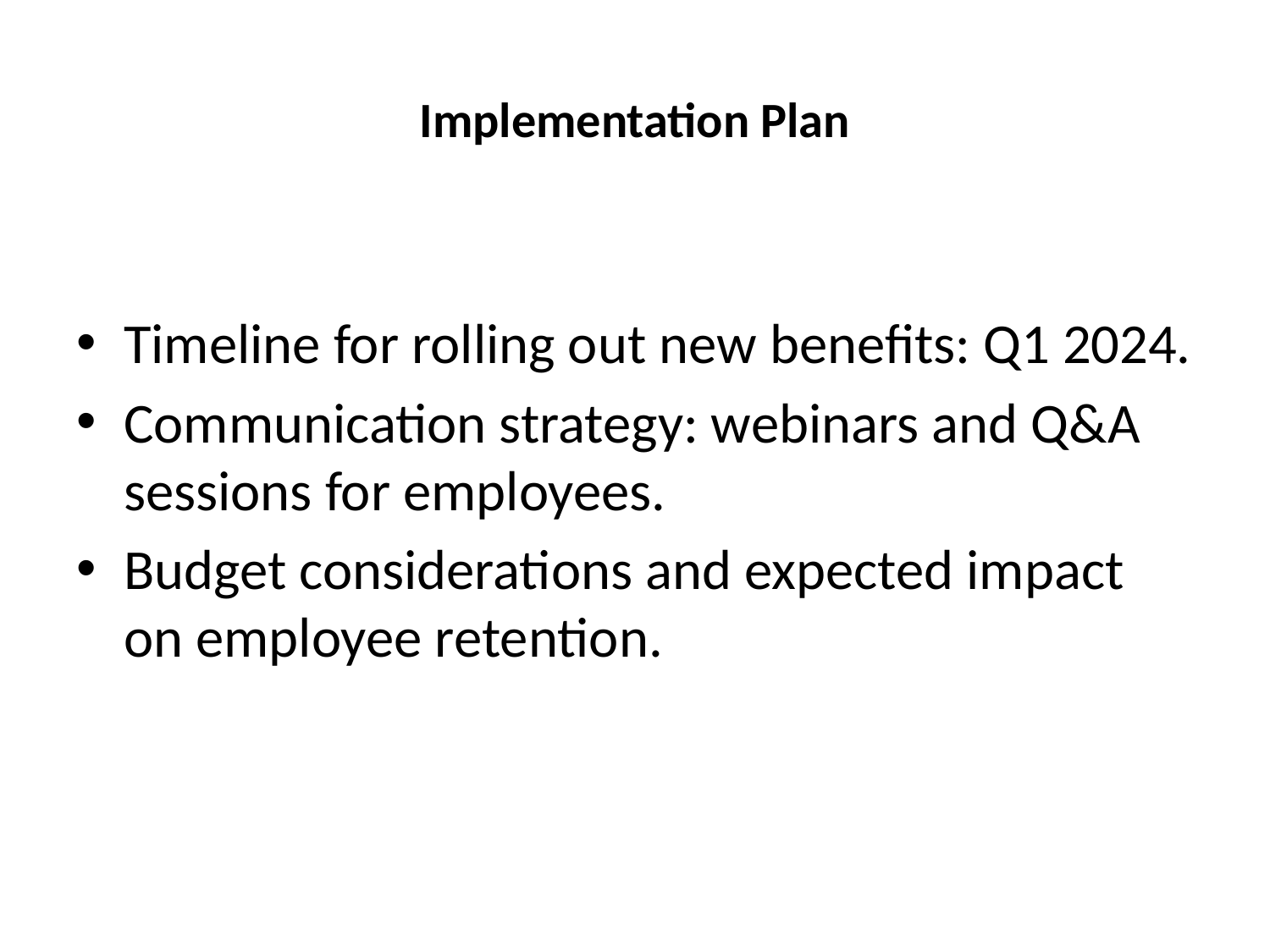

# Implementation Plan

Timeline for rolling out new benefits: Q1 2024.
Communication strategy: webinars and Q&A sessions for employees.
Budget considerations and expected impact on employee retention.